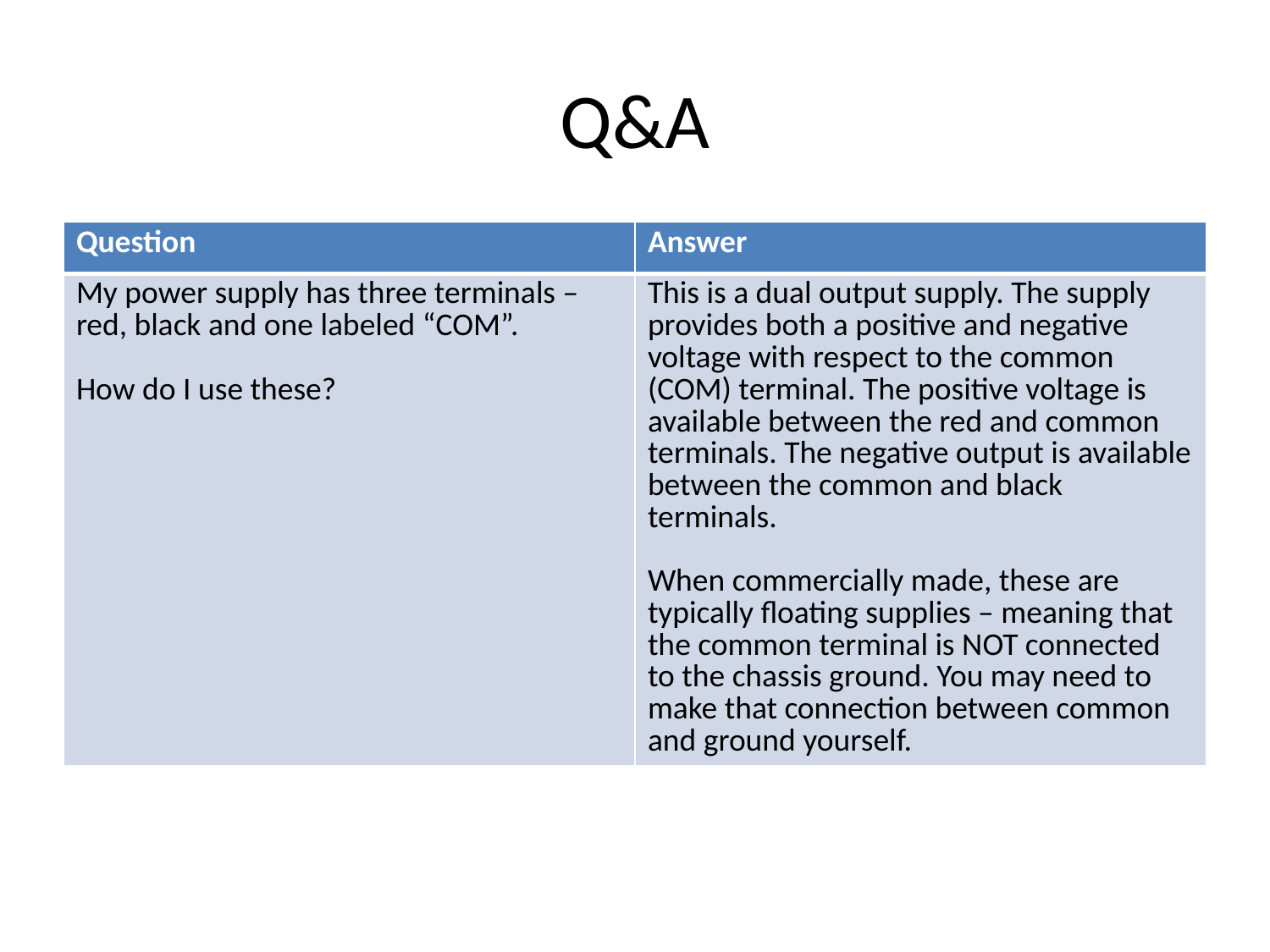

# Q&A
| Question | Answer |
| --- | --- |
| My power supply has three terminals – red, black and one labeled “COM”. How do I use these? | This is a dual output supply. The supply provides both a positive and negative voltage with respect to the common (COM) terminal. The positive voltage is available between the red and common terminals. The negative output is available between the common and black terminals. When commercially made, these are typically floating supplies – meaning that the common terminal is NOT connected to the chassis ground. You may need to make that connection between common and ground yourself. |